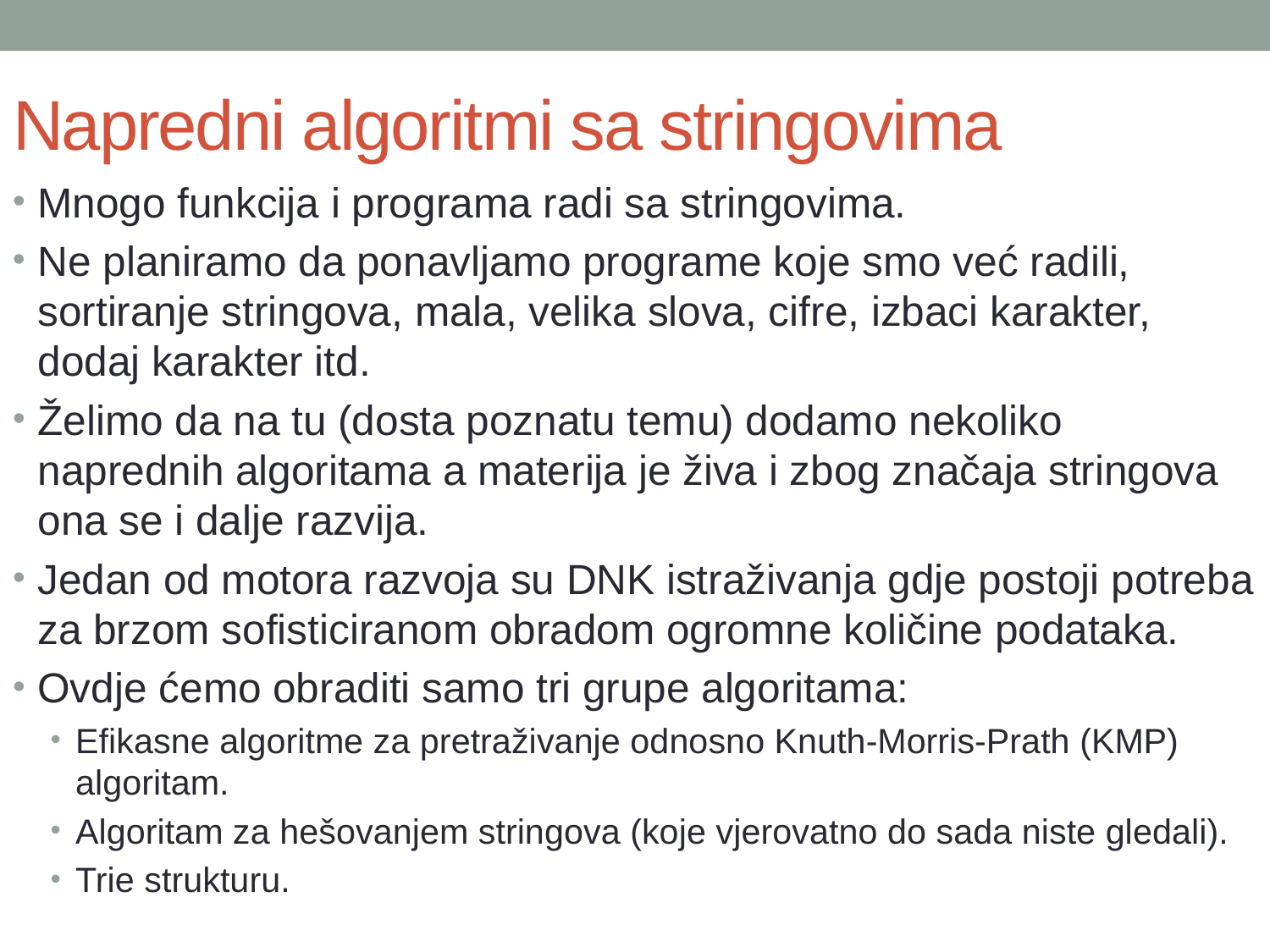

# Napredni algoritmi sa stringovima
Mnogo funkcija i programa radi sa stringovima.
Ne planiramo da ponavljamo programe koje smo već radili, sortiranje stringova, mala, velika slova, cifre, izbaci karakter, dodaj karakter itd.
Želimo da na tu (dosta poznatu temu) dodamo nekoliko naprednih algoritama a materija je živa i zbog značaja stringova ona se i dalje razvija.
Jedan od motora razvoja su DNK istraživanja gdje postoji potreba za brzom sofisticiranom obradom ogromne količine podataka.
Ovdje ćemo obraditi samo tri grupe algoritama:
Efikasne algoritme za pretraživanje odnosno Knuth-Morris-Prath (KMP) algoritam.
Algoritam za hešovanjem stringova (koje vjerovatno do sada niste gledali).
Trie strukturu.